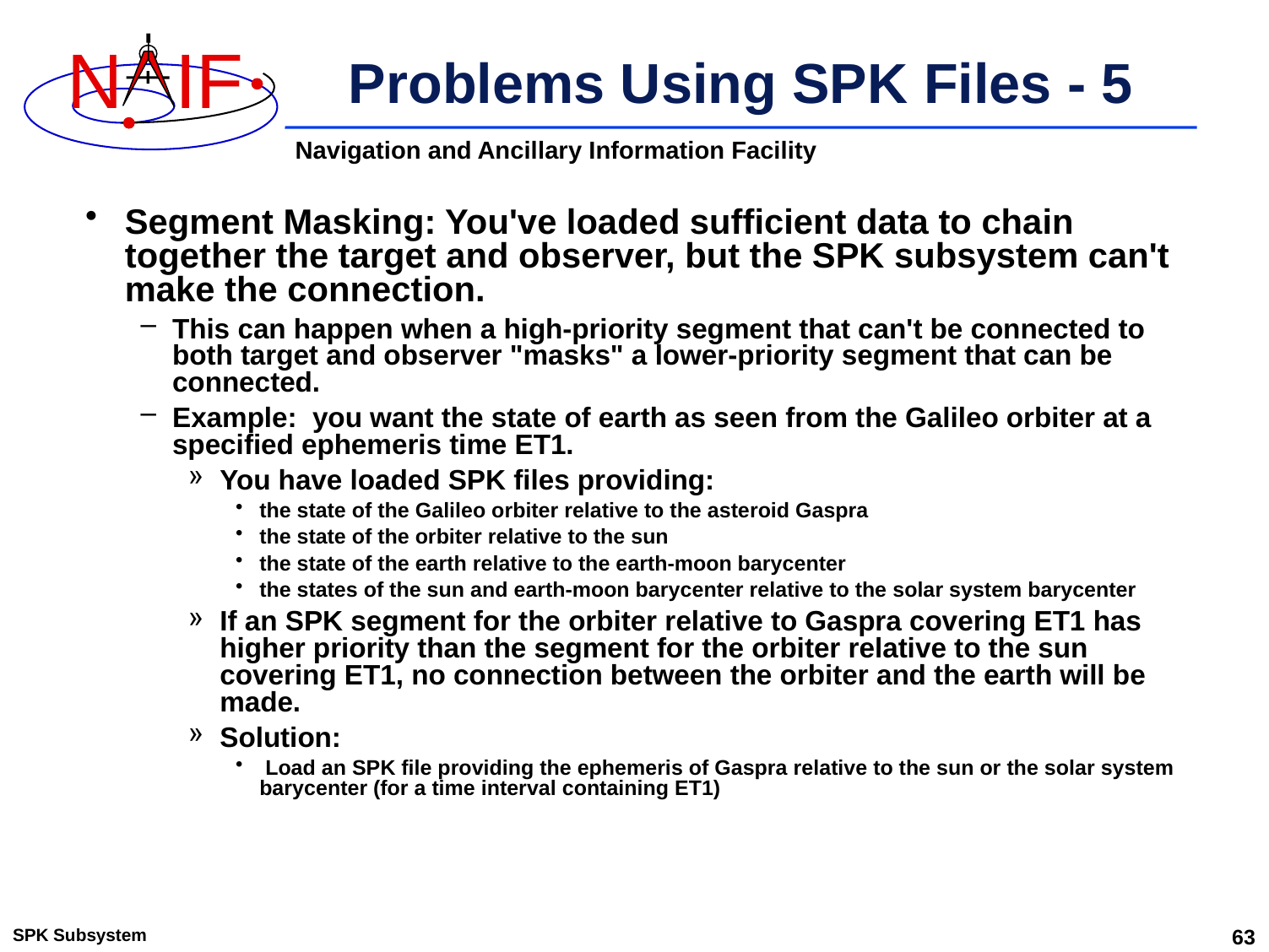

# Problems Using SPK Files - 5
Segment Masking: You've loaded sufficient data to chain together the target and observer, but the SPK subsystem can't make the connection.
This can happen when a high-priority segment that can't be connected to both target and observer "masks" a lower-priority segment that can be connected.
Example:  you want the state of earth as seen from the Galileo orbiter at a specified ephemeris time ET1.
You have loaded SPK files providing:
the state of the Galileo orbiter relative to the asteroid Gaspra
the state of the orbiter relative to the sun
the state of the earth relative to the earth-moon barycenter
the states of the sun and earth-moon barycenter relative to the solar system barycenter
If an SPK segment for the orbiter relative to Gaspra covering ET1 has higher priority than the segment for the orbiter relative to the sun covering ET1, no connection between the orbiter and the earth will be made.
Solution:
 Load an SPK file providing the ephemeris of Gaspra relative to the sun or the solar system barycenter (for a time interval containing ET1)

SPK Subsystem
63